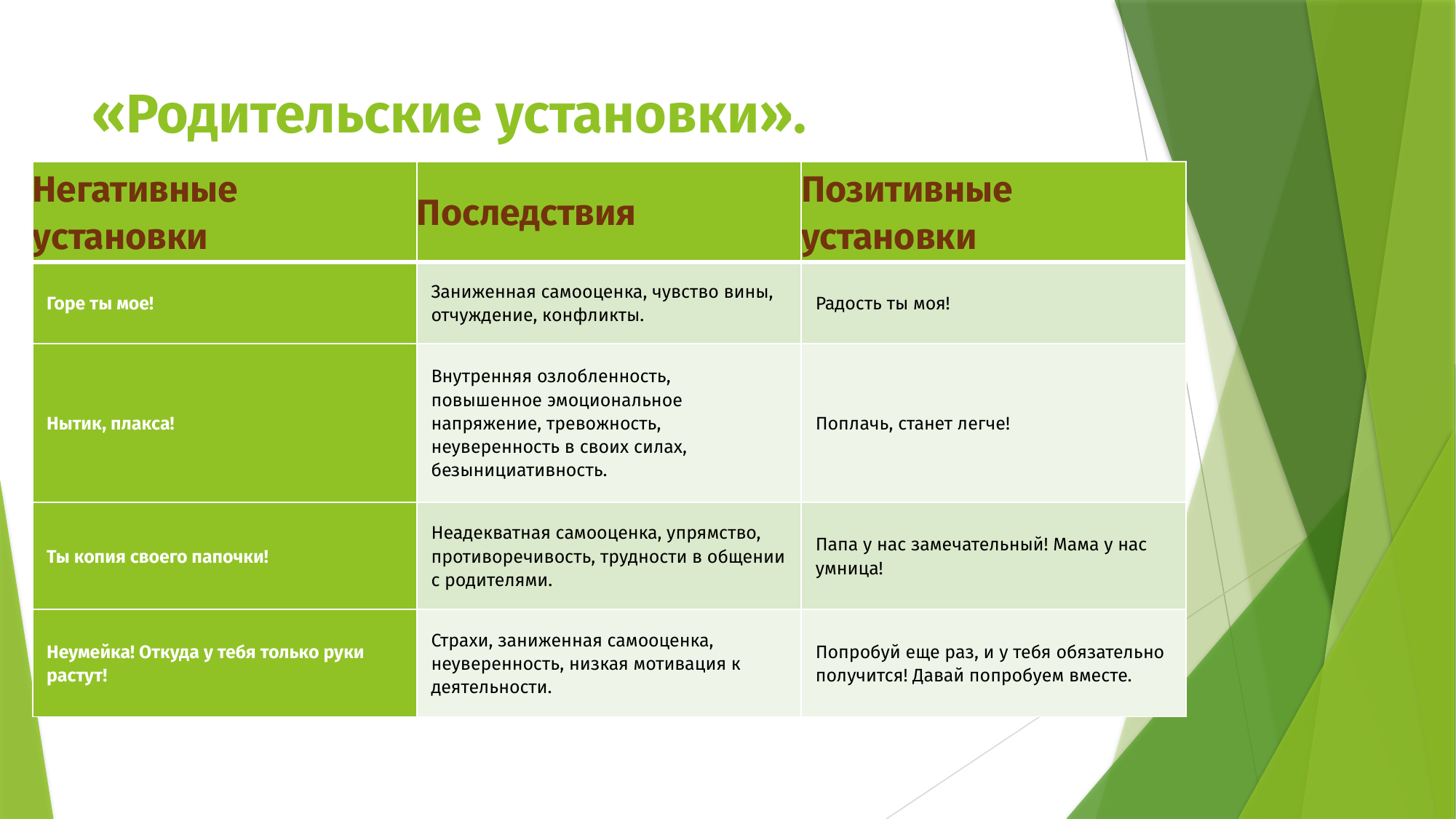

# «Родительские установки».
| Негативные установки | Последствия | Позитивные установки |
| --- | --- | --- |
| Горе ты мое! | Заниженная самооценка, чувство вины, отчуждение, конфликты. | Радость ты моя! |
| Нытик, плакса! | Внутренняя озлобленность, повышенное эмоциональное напряжение, тревожность, неуверенность в своих силах, безынициативность. | Поплачь, станет легче! |
| Ты копия своего папочки! | Неадекватная самооценка, упрямство, противоречивость, трудности в общении с родителями. | Папа у нас замечательный! Мама у нас умница! |
| Неумейка! Откуда у тебя только руки растут! | Страхи, заниженная самооценка, неуверенность, низкая мотивация к деятельности. | Попробуй еще раз, и у тебя обязательно получится! Давай попробуем вместе. |